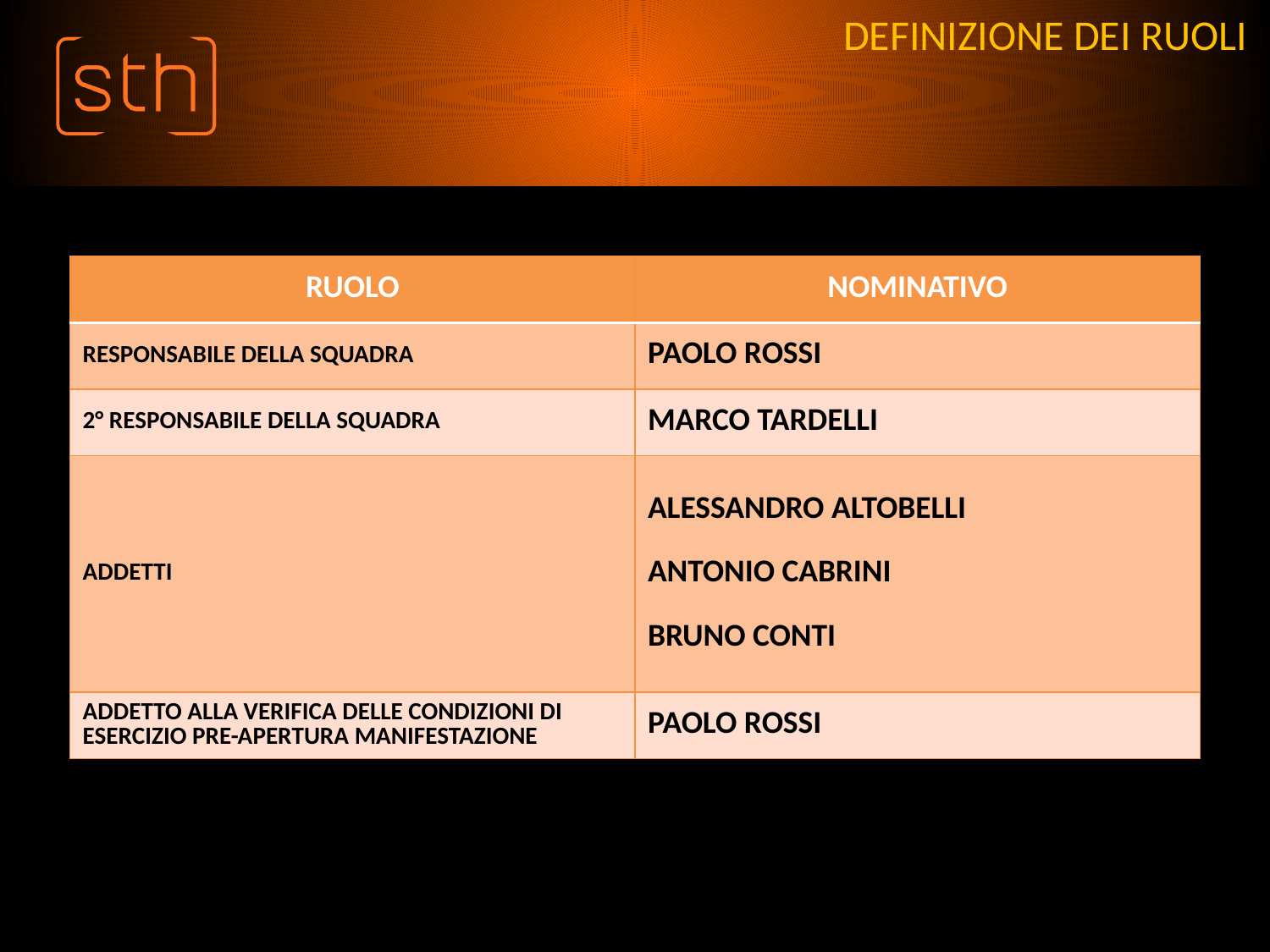

# DEFINIZIONE DEI RUOLI
| RUOLO | NOMINATIVO |
| --- | --- |
| RESPONSABILE DELLA SQUADRA | PAOLO ROSSI |
| 2° RESPONSABILE DELLA SQUADRA | MARCO TARDELLI |
| ADDETTI | ALESSANDRO ALTOBELLI ANTONIO CABRINI BRUNO CONTI |
| ADDETTO ALLA VERIFICA DELLE CONDIZIONI DI ESERCIZIO PRE-APERTURA MANIFESTAZIONE | PAOLO ROSSI |